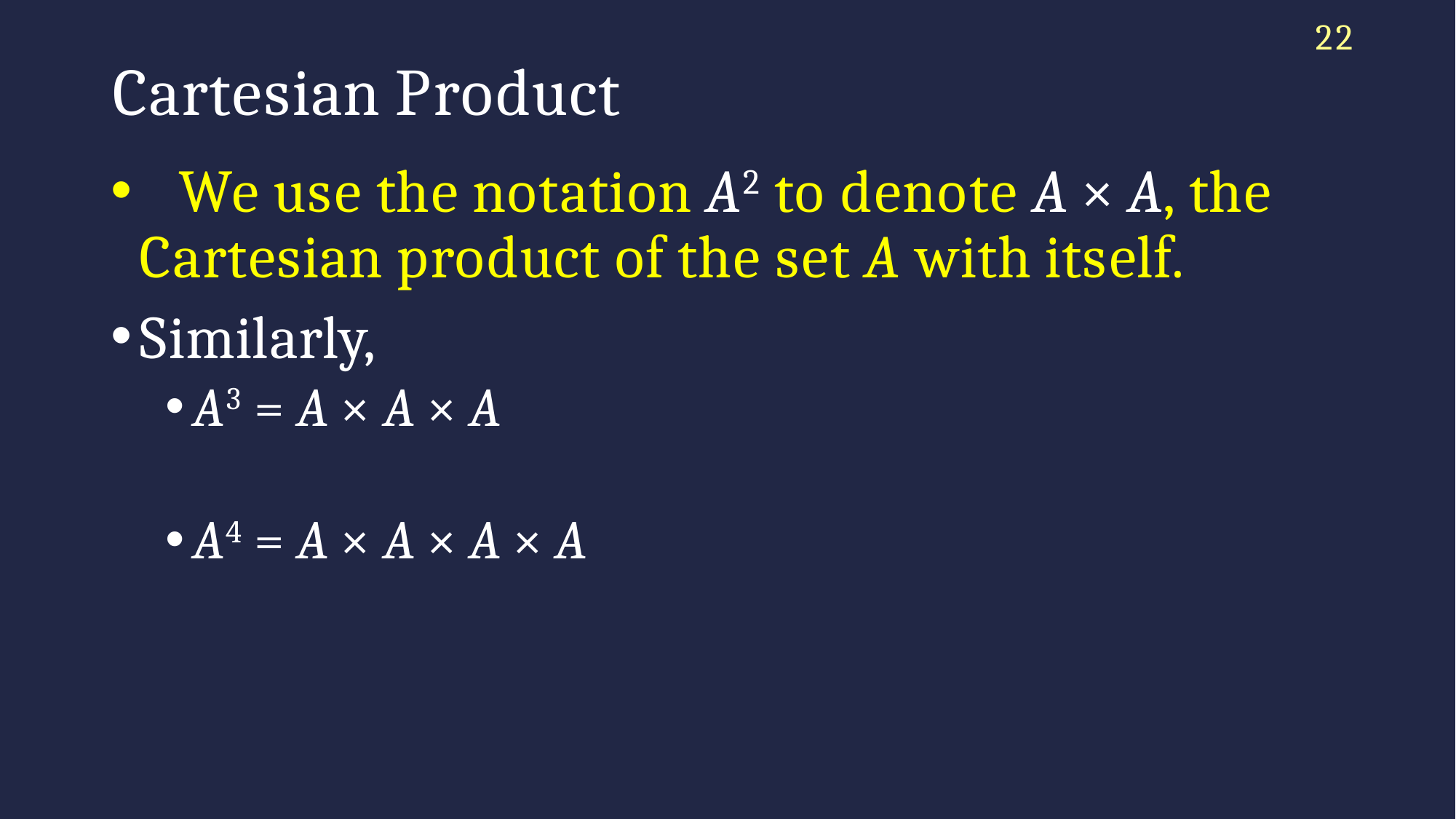

22
# Cartesian Product
   We use the notation A2 to denote A × A, the Cartesian product of the set A with itself.
Similarly,
A3 = A × A × A

A4 = A × A × A × A